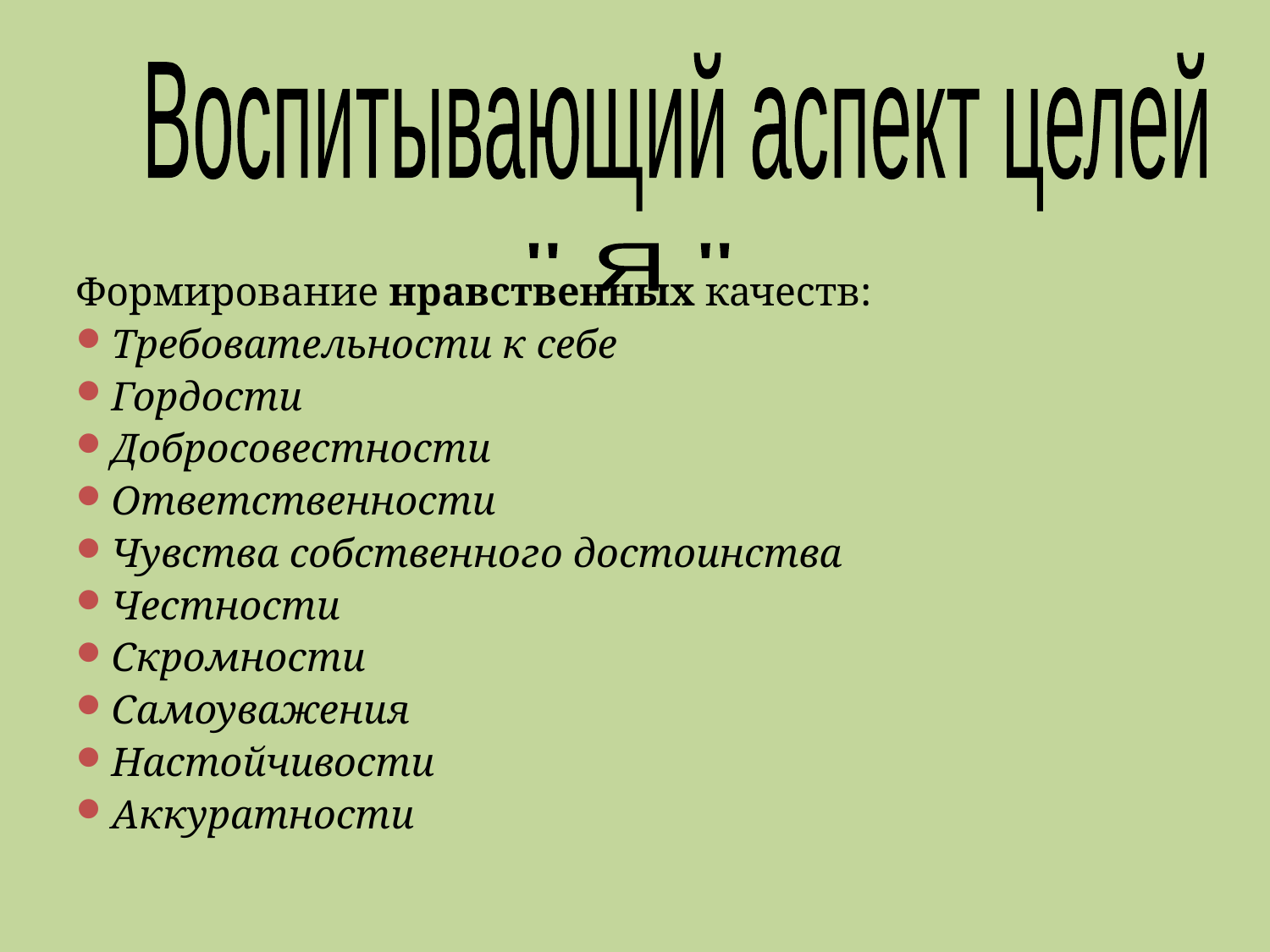

Воспитывающий аспект целей

Формирование нравственных качеств:
Требовательности к себе
Гордости
Добросовестности
Ответственности
Чувства собственного достоинства
Честности
Скромности
Самоуважения
Настойчивости
Аккуратности

" Я "